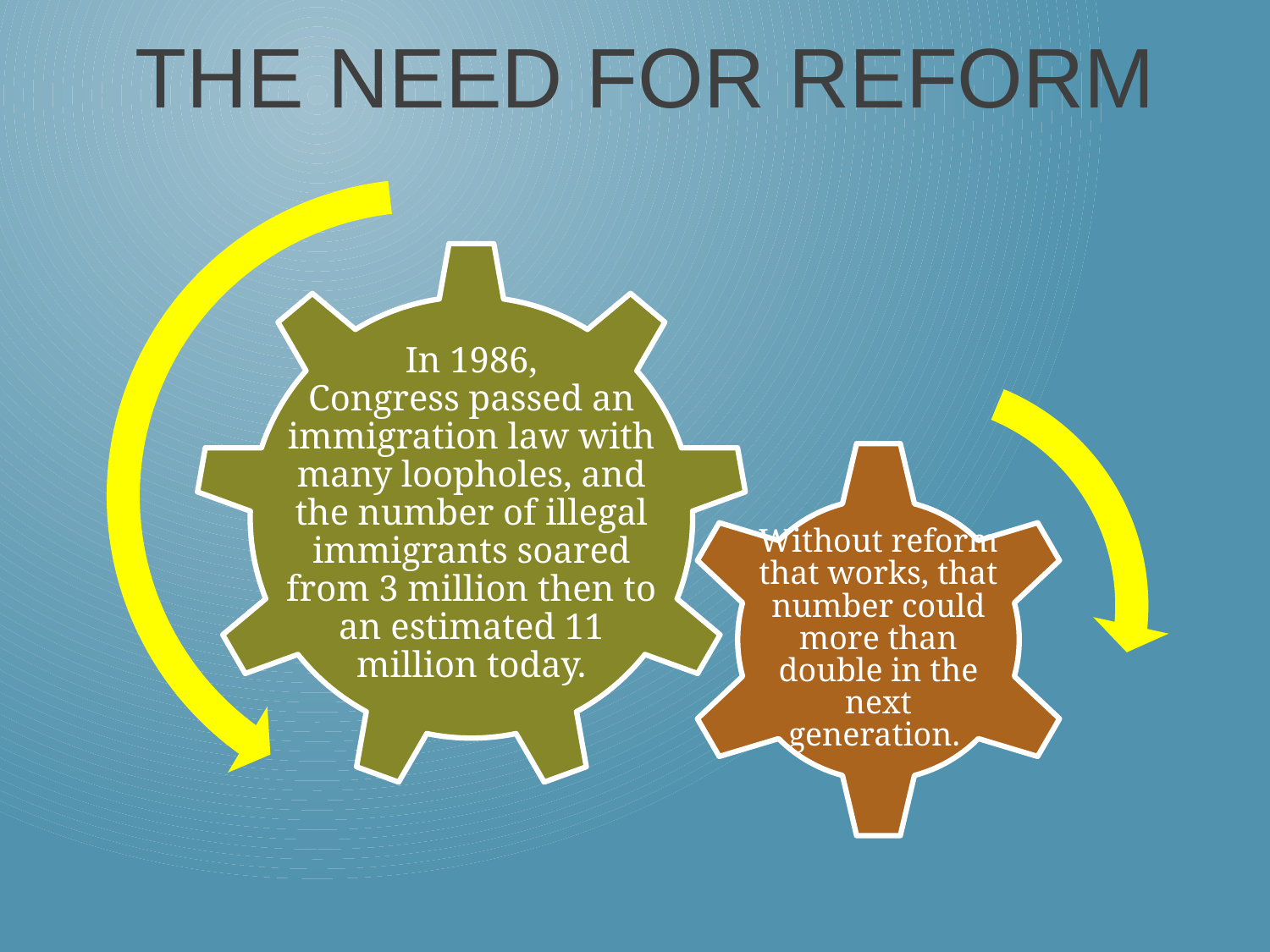

# The need For Reform

In 1986,
Congress passed an immigration law with many loopholes, and the number of illegal immigrants soared from 3 million then to an estimated 11 million today.

Without reform that works, that number could more than double in the next generation.